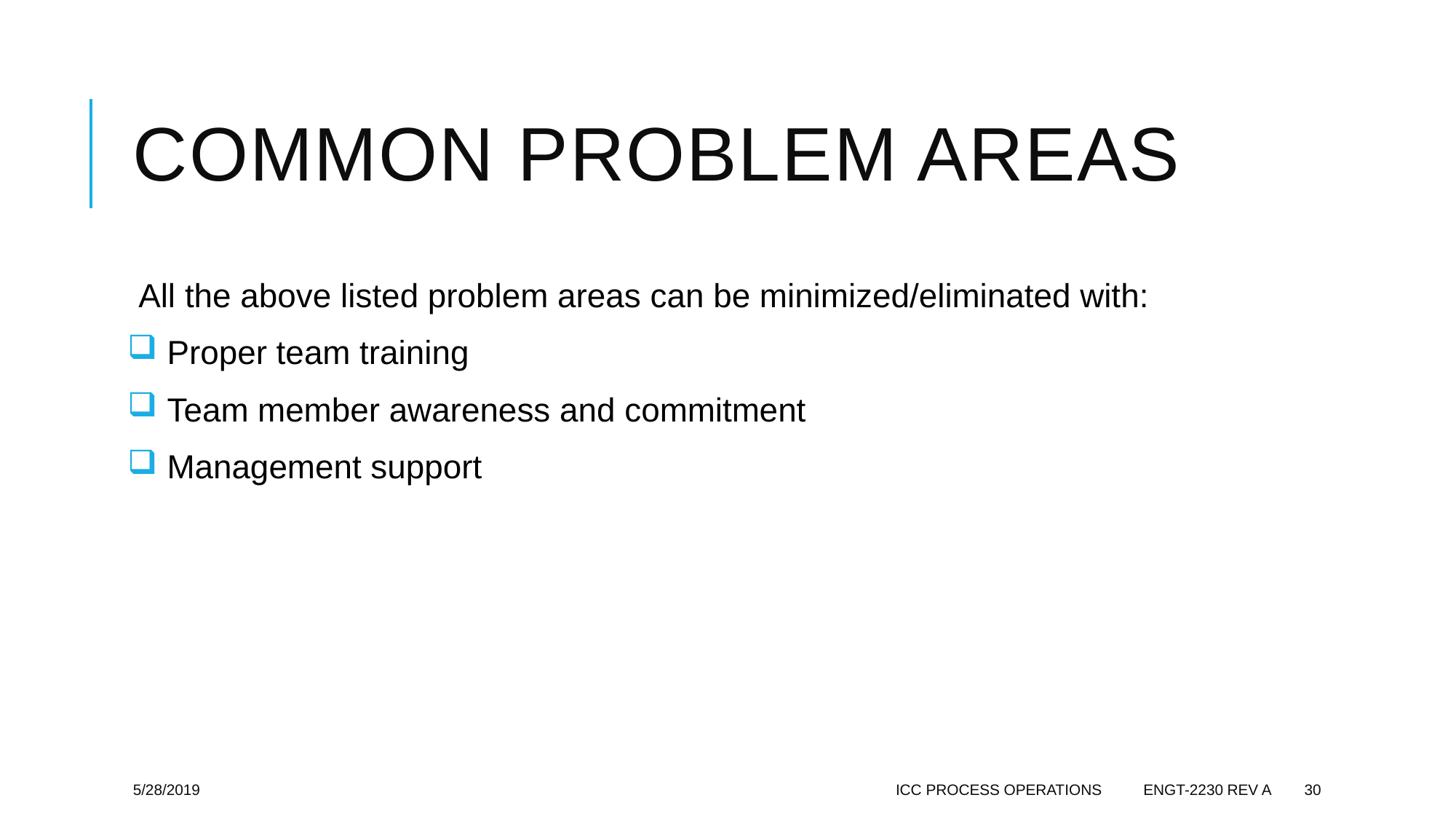

# Common problem areas
All the above listed problem areas can be minimized/eliminated with:
 Proper team training
 Team member awareness and commitment
 Management support
5/28/2019
ICC Process Operations          ENGT-2230 Rev A
30